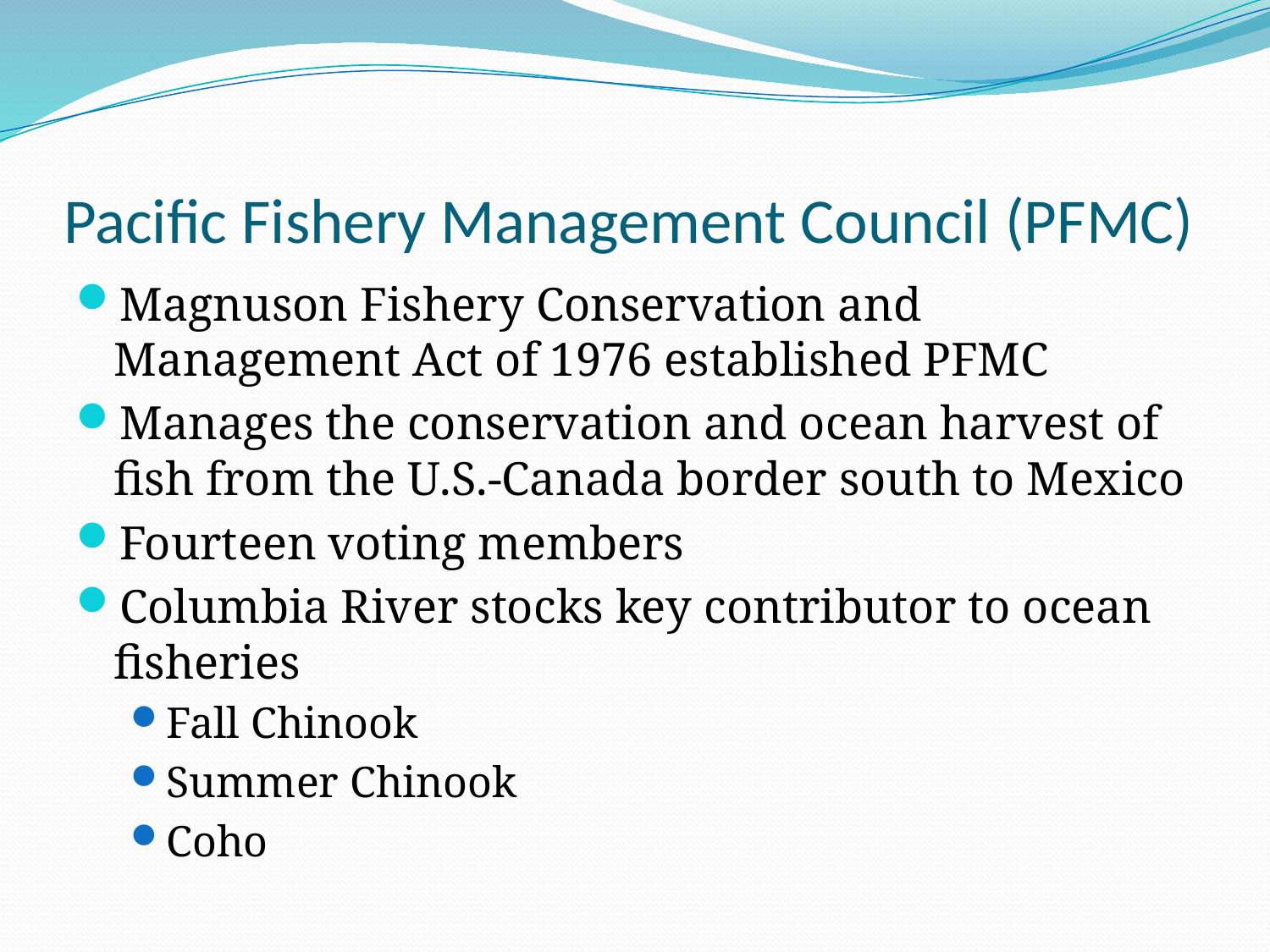

# Pacific Fishery Management Council (PFMC)
Magnuson Fishery Conservation and Management Act of 1976 established PFMC
Manages the conservation and ocean harvest of fish from the U.S.-Canada border south to Mexico
Fourteen voting members
Columbia River stocks key contributor to ocean fisheries
Fall Chinook
Summer Chinook
Coho